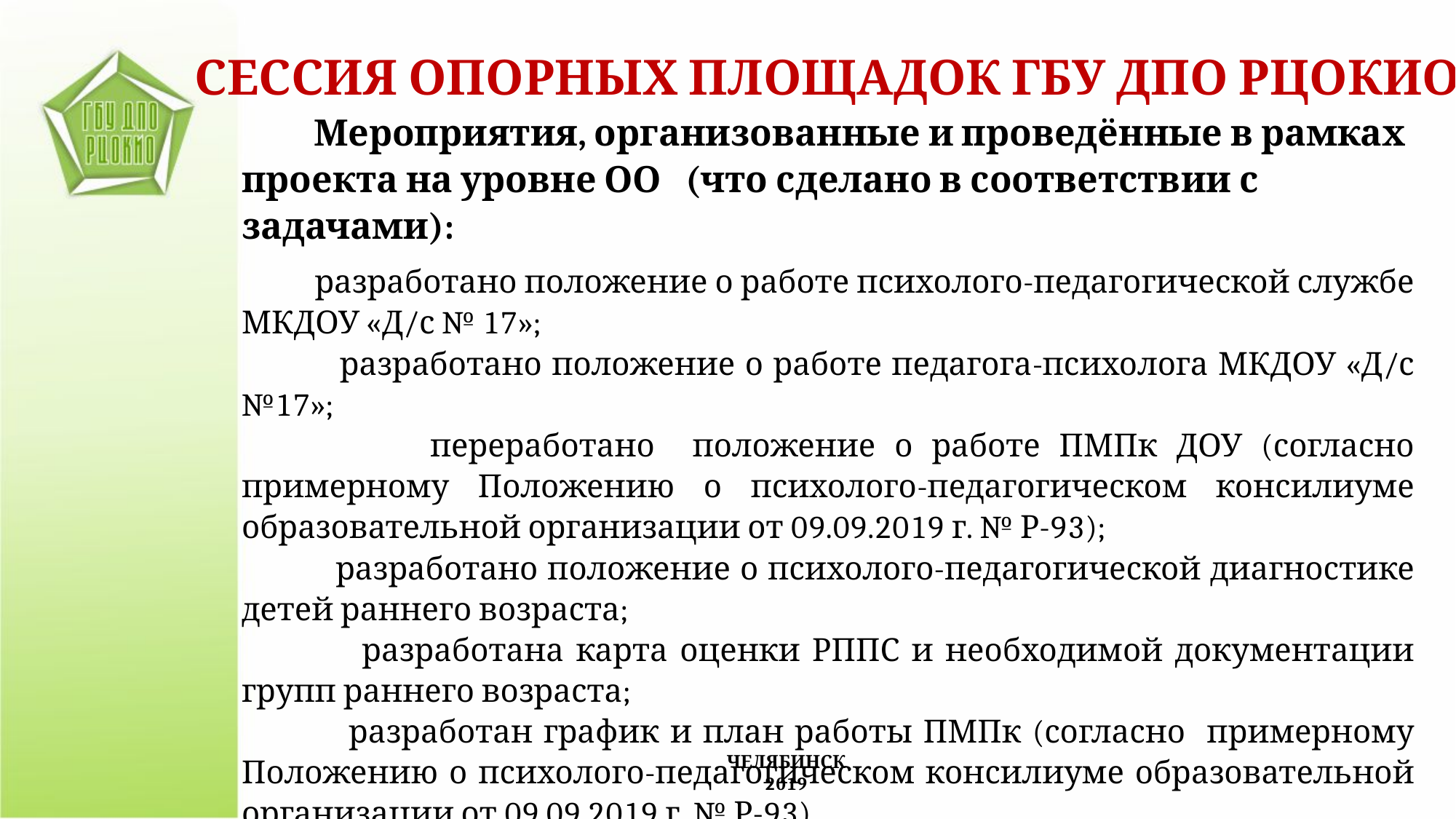

СЕССИЯ ОПОРНЫХ ПЛОЩАДОК ГБУ ДПО РЦОКИО
         Мероприятия, организованные и проведённые в рамках проекта на уровне ОО   (что сделано в соответствии с задачами):
          разработано положение о работе психолого-педагогической службе МКДОУ «Д/с № 17»;
          разработано положение о работе педагога-психолога МКДОУ «Д/с №17»;
          переработано  положение о работе ПМПк ДОУ (согласно примерному Положению о психолого-педагогическом консилиуме образовательной организации от 09.09.2019 г. № Р-93);
          разработано положение о психолого-педагогической диагностике детей раннего возраста;
          разработана карта оценки РППС и необходимой документации групп раннего возраста;
          разработан график и план работы ПМПк (согласно  примерному Положению о психолого-педагогическом консилиуме образовательной организации от 09.09.2019 г. № Р-93).

ЧЕЛЯБИНСК
2019